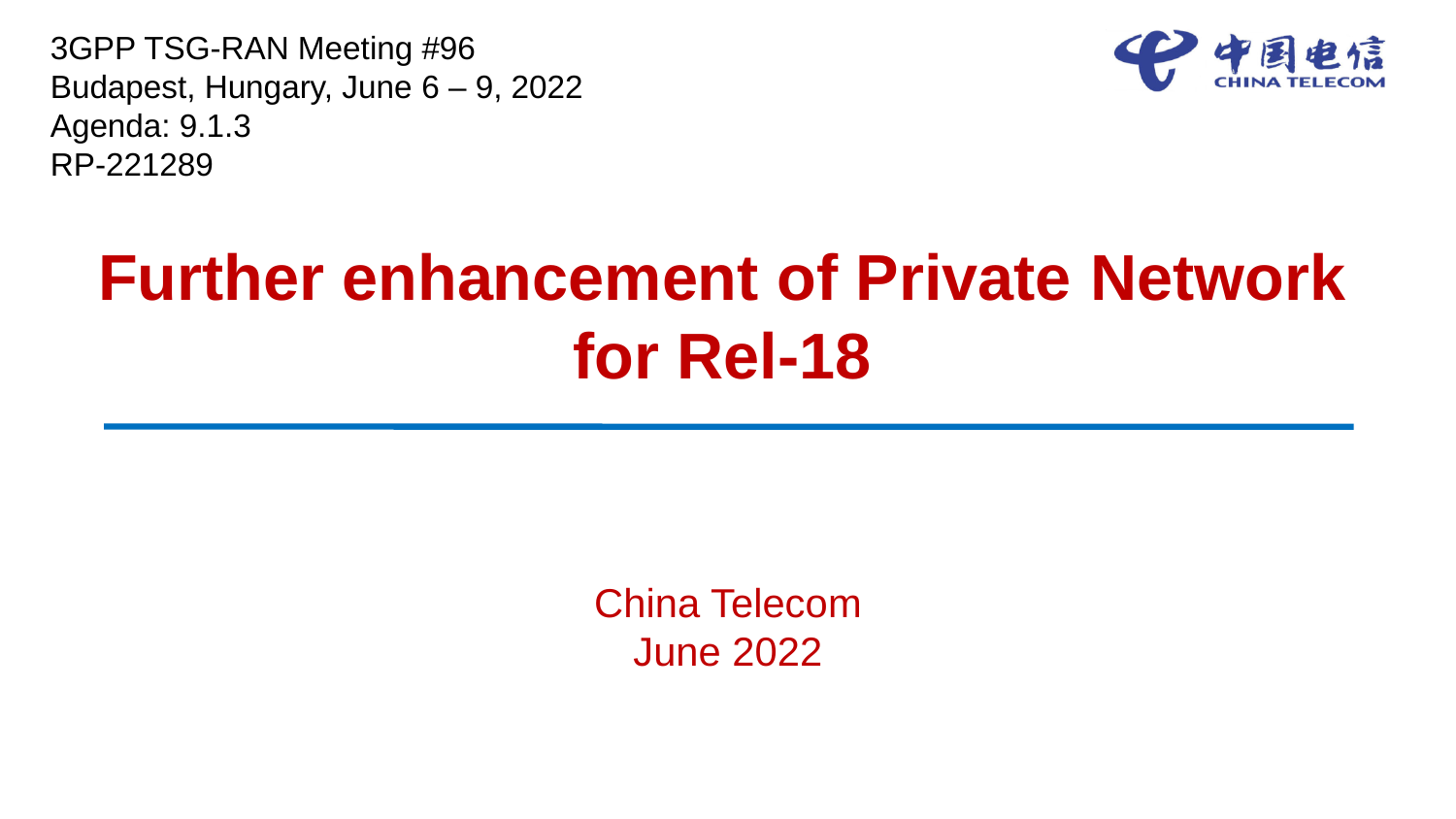

3GPP TSG-RAN Meeting #96
Budapest, Hungary, June 6 – 9, 2022
Agenda: 9.1.3
RP-221289
# Further enhancement of Private Network for Rel-18
China Telecom
June 2022